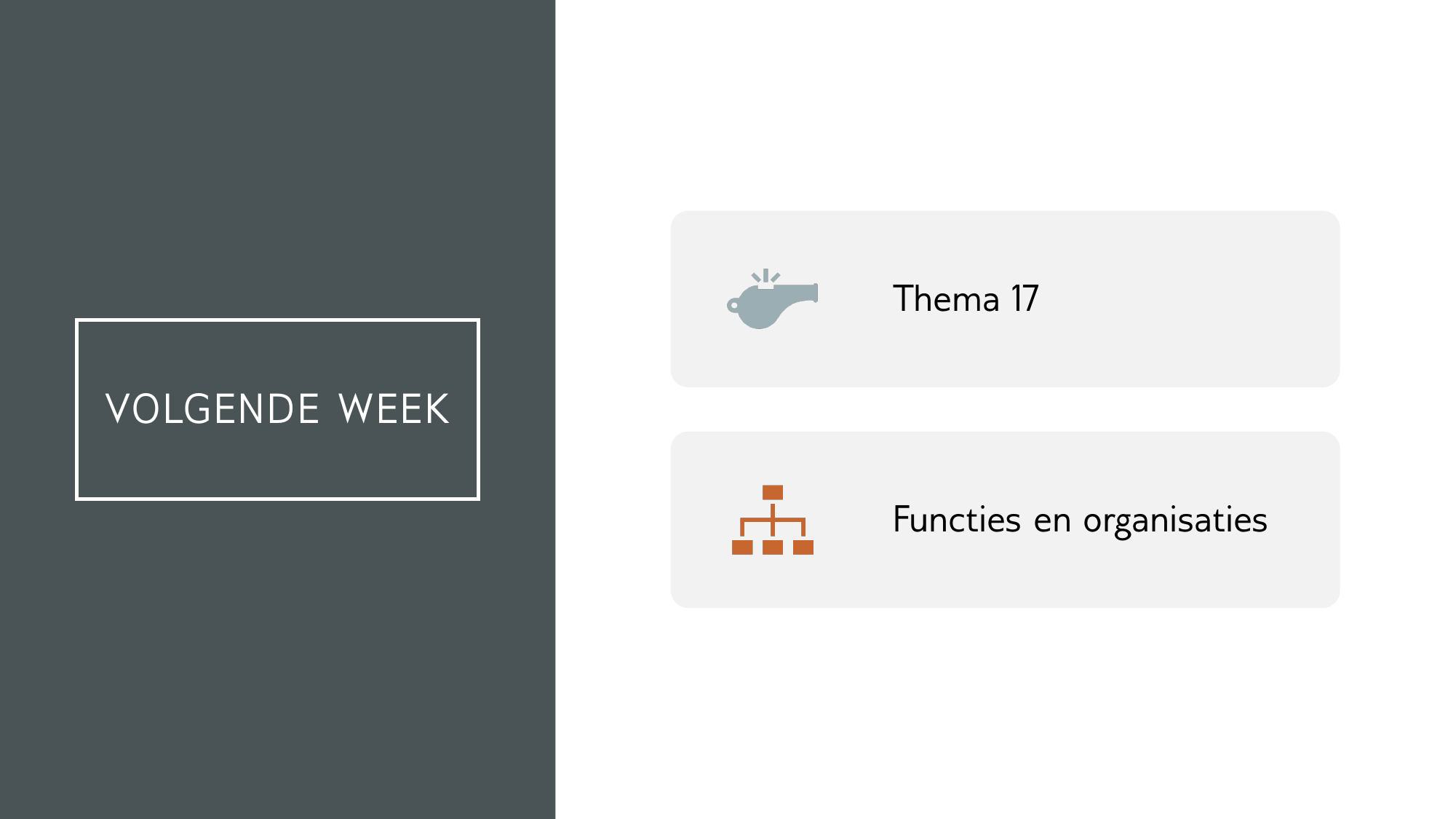

Thema 17
Functies en organisaties
# Volgende week